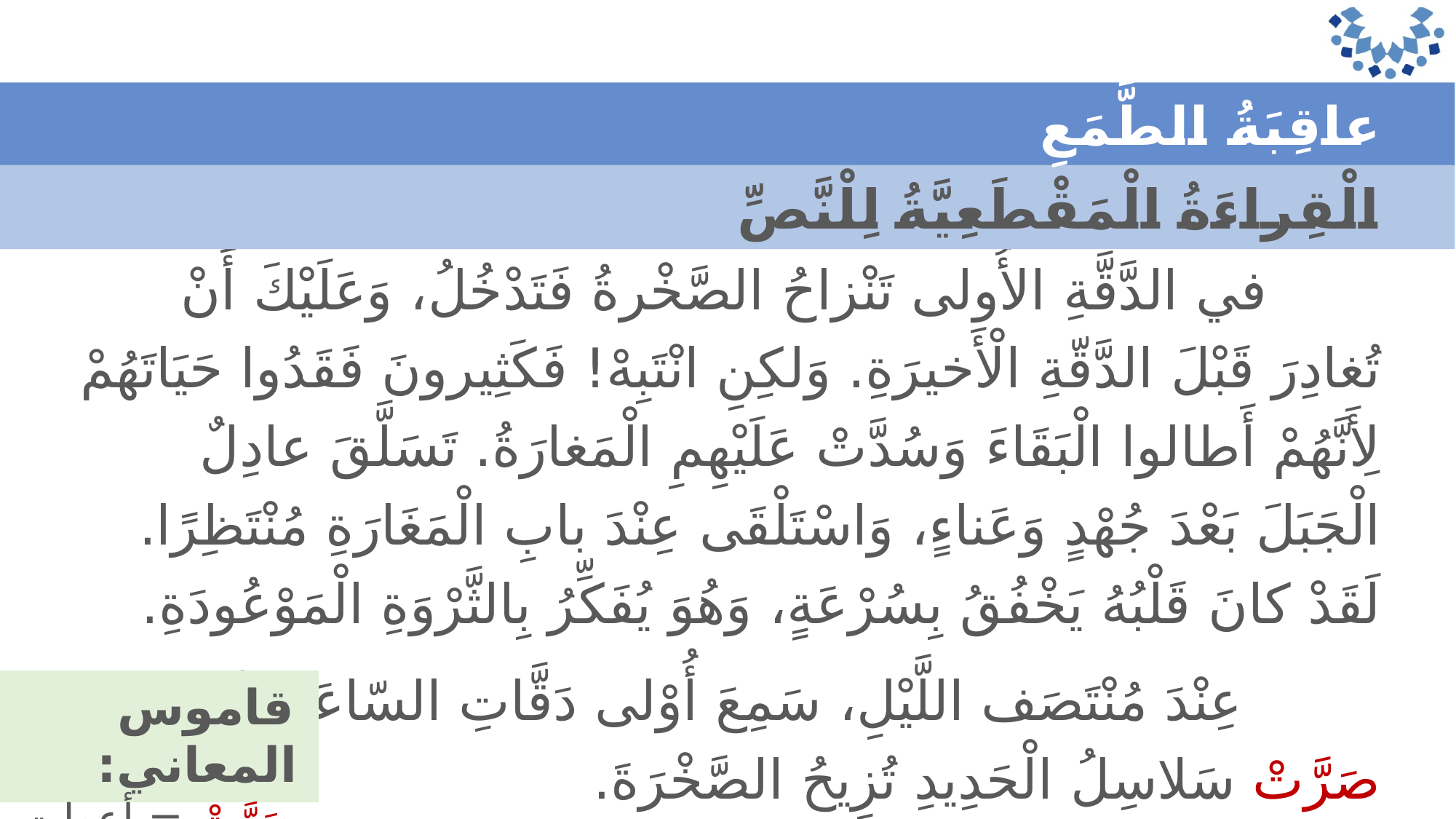

عاقِبَةُ الطَّمَعِ

الْقِراءَةُ الْمَقْطَعِيَّةُ لِلْنَّصِّ

        في الدَّقَّةِ الأُولى تَنْزاحُ الصَّخْرةُ فَتَدْخُلُ، وَعَلَيْكَ أَنْ تُغادِرَ قَبْلَ الدَّقّةِ الْأَخيرَةِ. وَلكِنِ انْتَبِهْ! فَكَثِيرونَ فَقَدُوا حَيَاتَهُمْ لِأَنَّهُمْ أَطالوا الْبَقَاءَ وَسُدَّتْ عَلَيْهِمِ الْمَغارَةُ. تَسَلَّقَ عادِلٌ الْجَبَلَ بَعْدَ جُهْدٍ وَعَناءٍ، وَاسْتَلْقَى عِنْدَ بابِ الْمَغَارَةِ مُنْتَظِرًا. لَقَدْ كانَ قَلْبُهُ يَخْفُقُ بِسُرْعَةٍ، وَهُوَ يُفَكِّرُ بِالثَّرْوَةِ الْمَوْعُودَةِ.
        عِنْدَ مُنْتَصَف اللَّيْلِ، سَمِعَ أُوْلى دَقَّاتِ السّاعَةِ، ثُمَّ صَرَّتْ سَلاسِلُ الْحَدِيدِ تُزِيحُ الصَّخْرَةَ.
       اِنْدَفَعَ عادِلٌ كَالسَّهْمِ دَاخِلَ المَغَارَةِ. هَا هِيَ أَكْوامُ الْفِضَّةِ أَمامَهُ.
قاموس المعاني:
صَرَّتْ = أعطت صوتًا